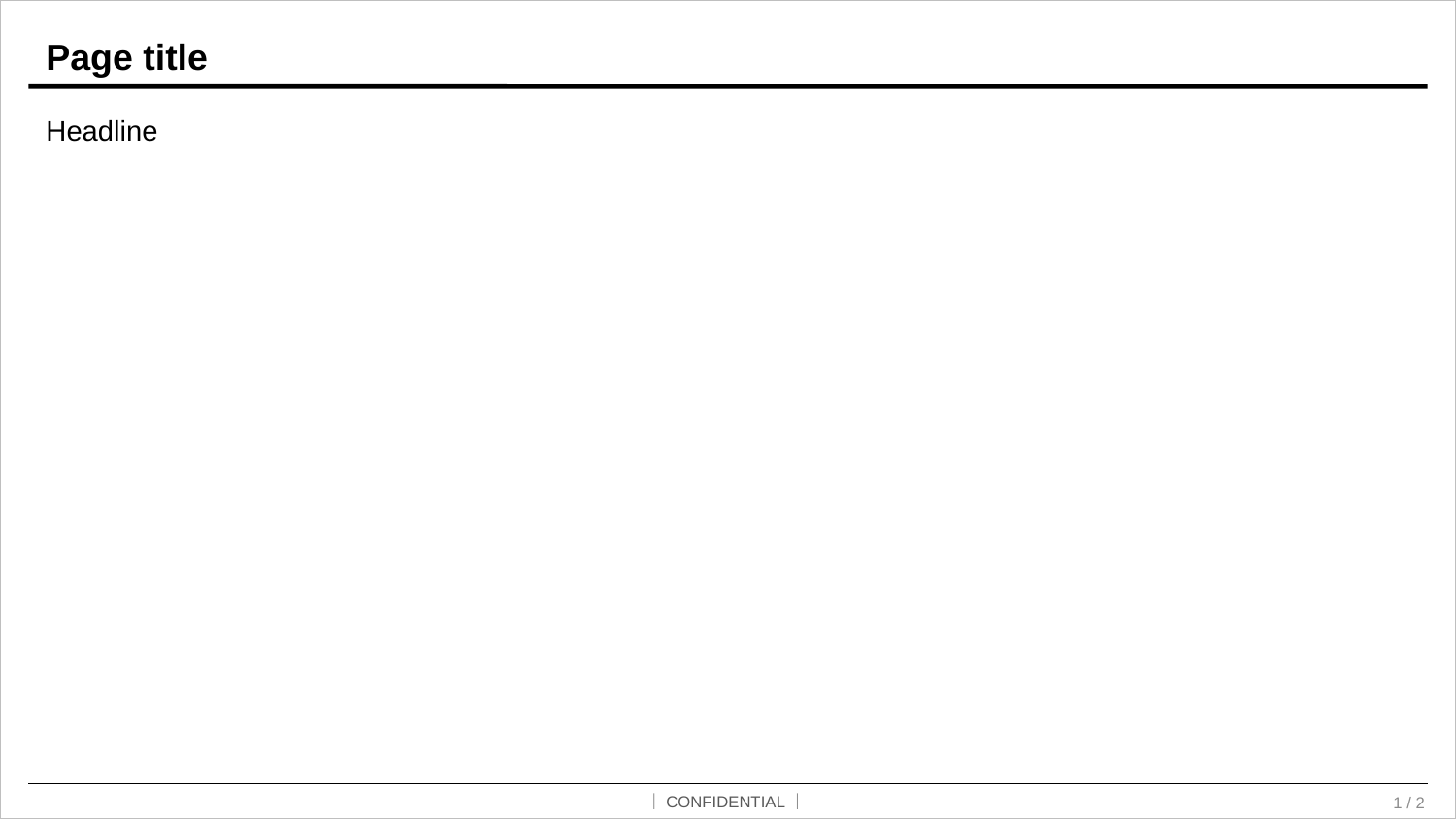

Page title
Headline
｜CONFIDENTIAL｜
1 / 2